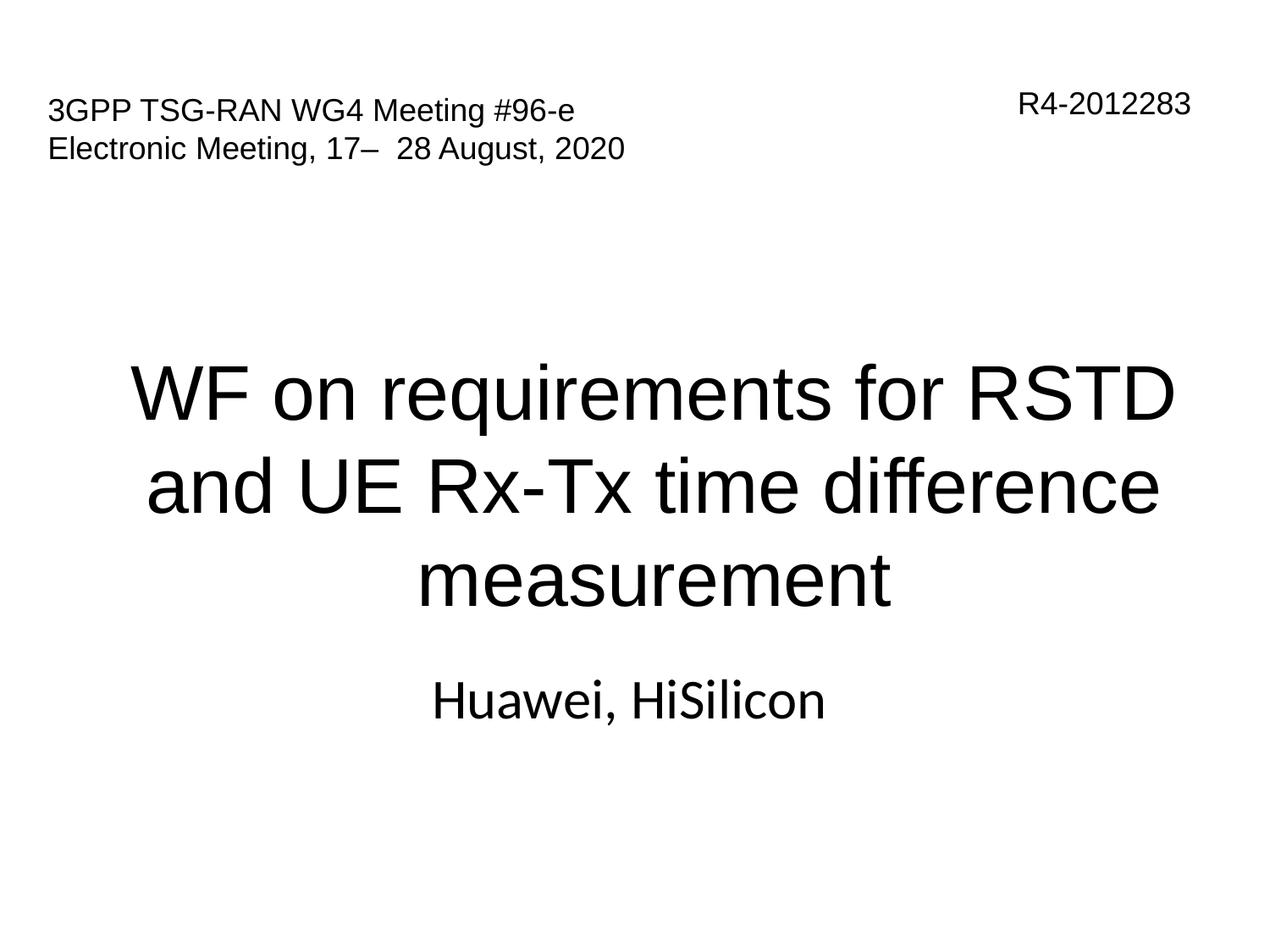

# 3GPP TSG-RAN WG4 Meeting #96-e Electronic Meeting, 17–  28 August, 2020
R4-2012283
WF on requirements for RSTD and UE Rx-Tx time difference measurement
Huawei, HiSilicon